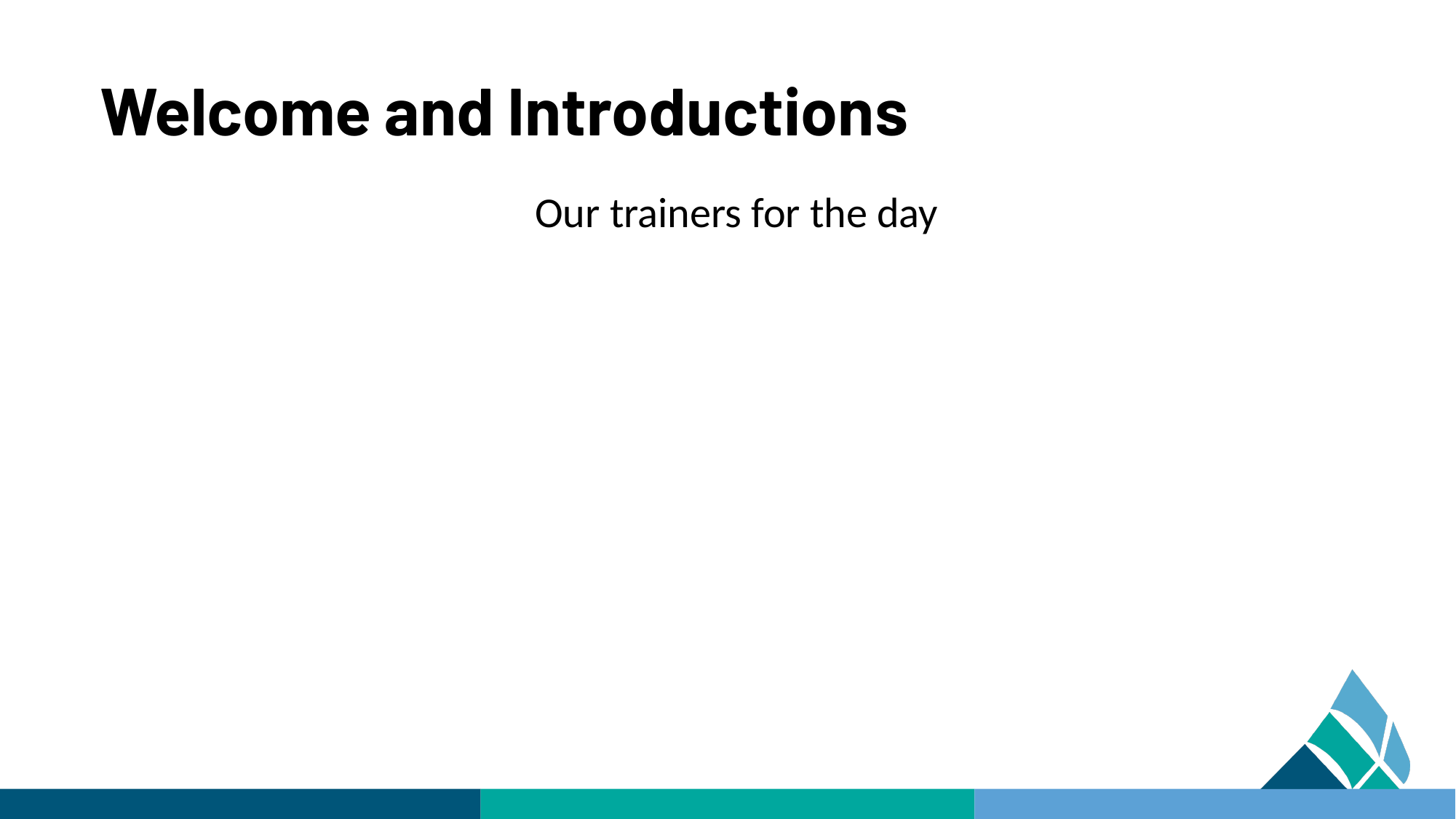

# Welcome and Introductions
Our trainers for the day